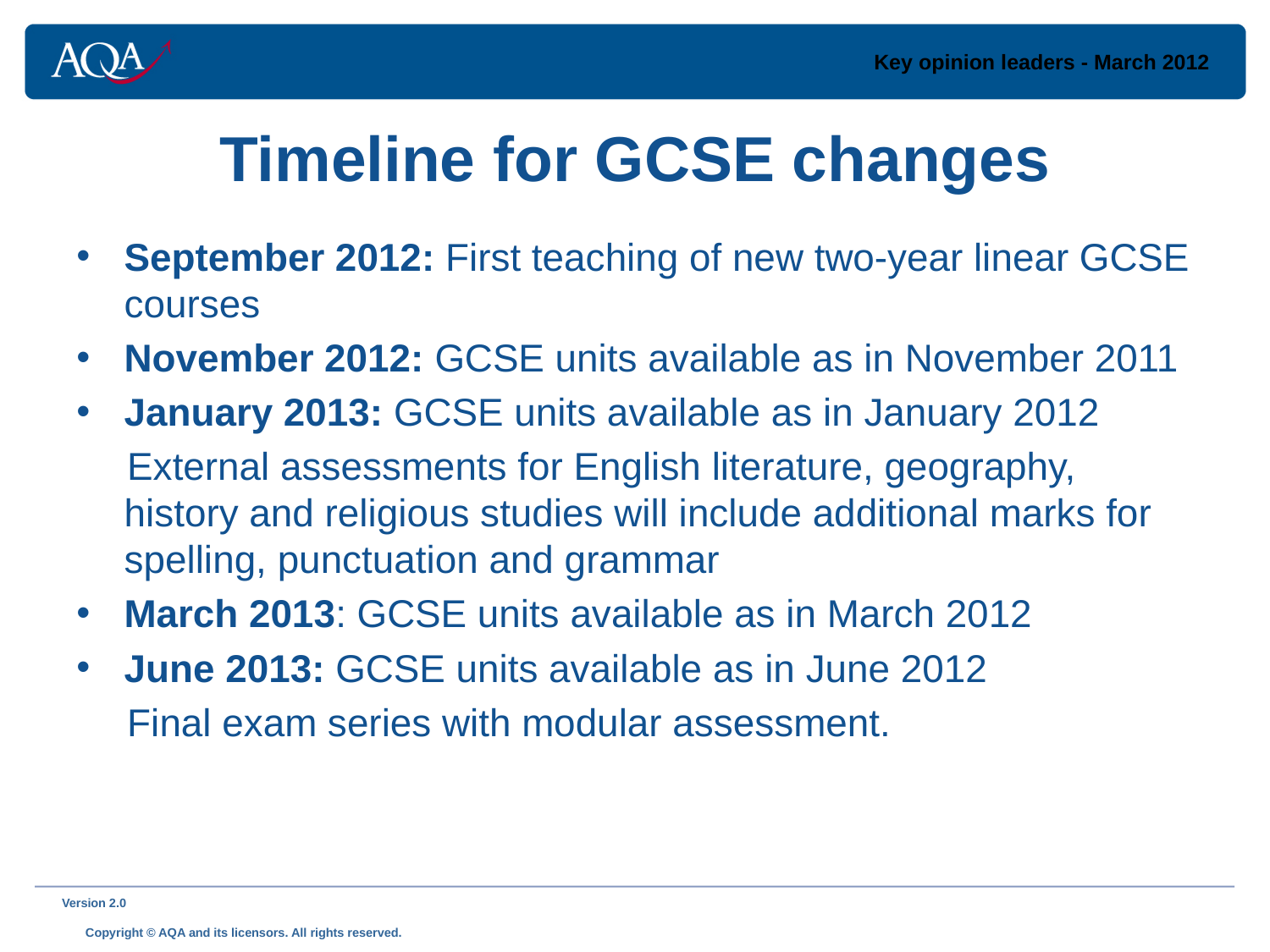

Key opinion leaders - March 2012

# Timeline for GCSE changes
September 2012: First teaching of new two-year linear GCSE courses
November 2012: GCSE units available as in November 2011
January 2013: GCSE units available as in January 2012
External assessments for English literature, geography, history and religious studies will include additional marks for spelling, punctuation and grammar
March 2013: GCSE units available as in March 2012
June 2013: GCSE units available as in June 2012
Final exam series with modular assessment.

Version 2.0                       	       Copyright © AQA and its licensors. All rights reserved.